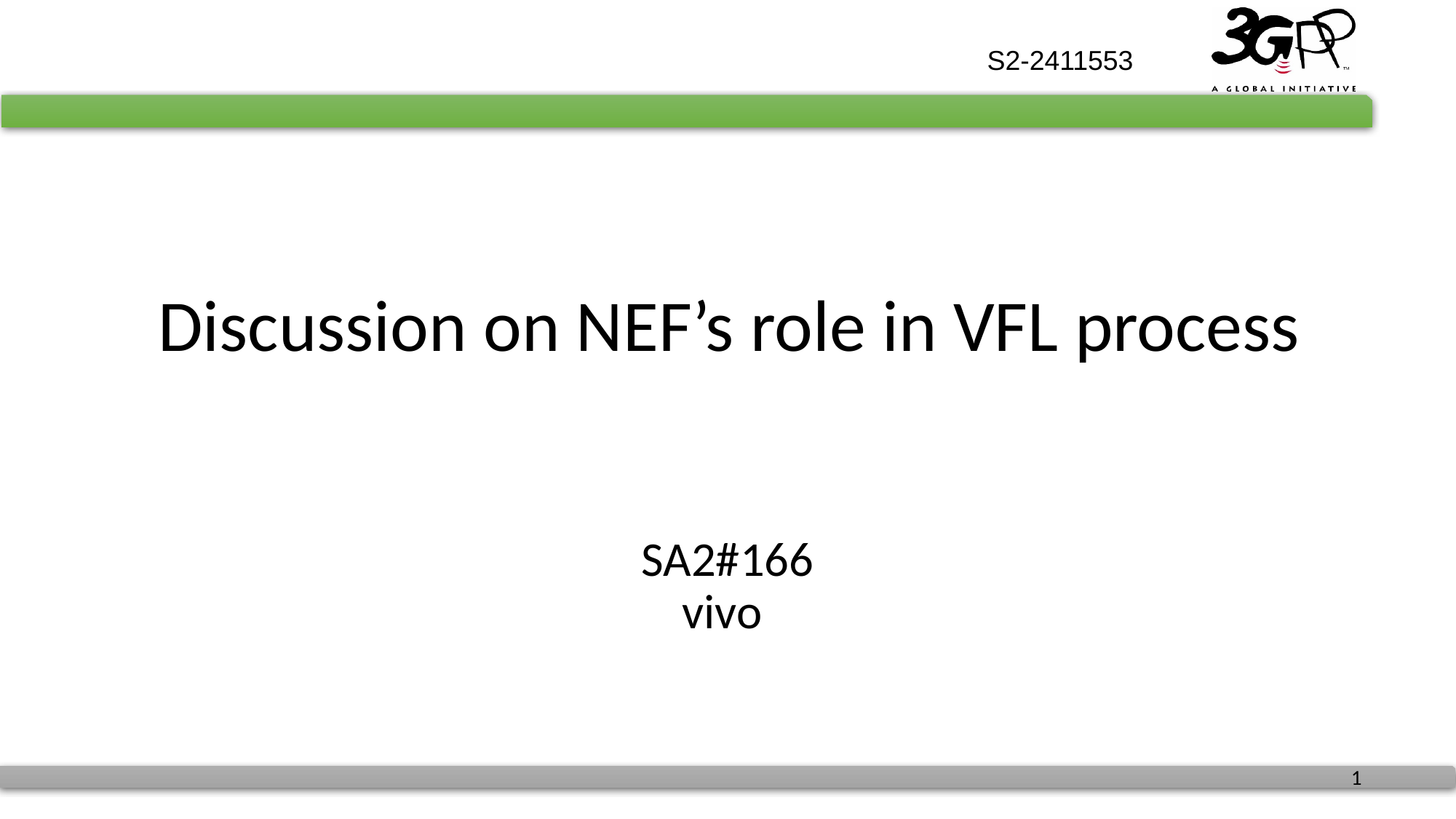

S2-2411553
# Discussion on NEF’s role in VFL process
SA2#166
vivo